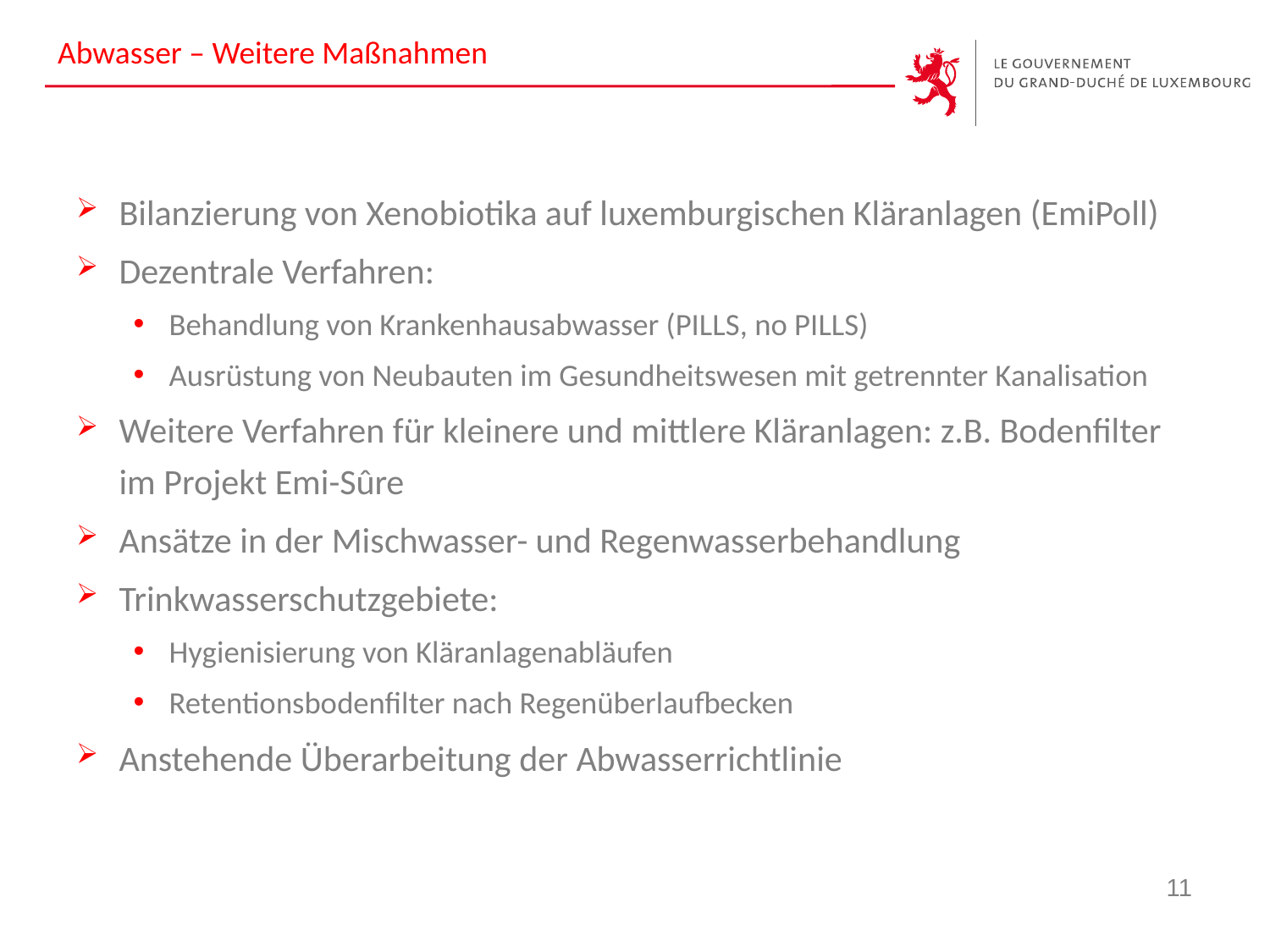

# Abwasser – Weitere Maßnahmen
Bilanzierung von Xenobiotika auf luxemburgischen Kläranlagen (EmiPoll)
Dezentrale Verfahren:
Behandlung von Krankenhausabwasser (PILLS, no PILLS)
Ausrüstung von Neubauten im Gesundheitswesen mit getrennter Kanalisation
Weitere Verfahren für kleinere und mittlere Kläranlagen: z.B. Bodenfilter im Projekt Emi-Sûre
Ansätze in der Mischwasser- und Regenwasserbehandlung
Trinkwasserschutzgebiete:
Hygienisierung von Kläranlagenabläufen
Retentionsbodenfilter nach Regenüberlaufbecken
Anstehende Überarbeitung der Abwasserrichtlinie
11